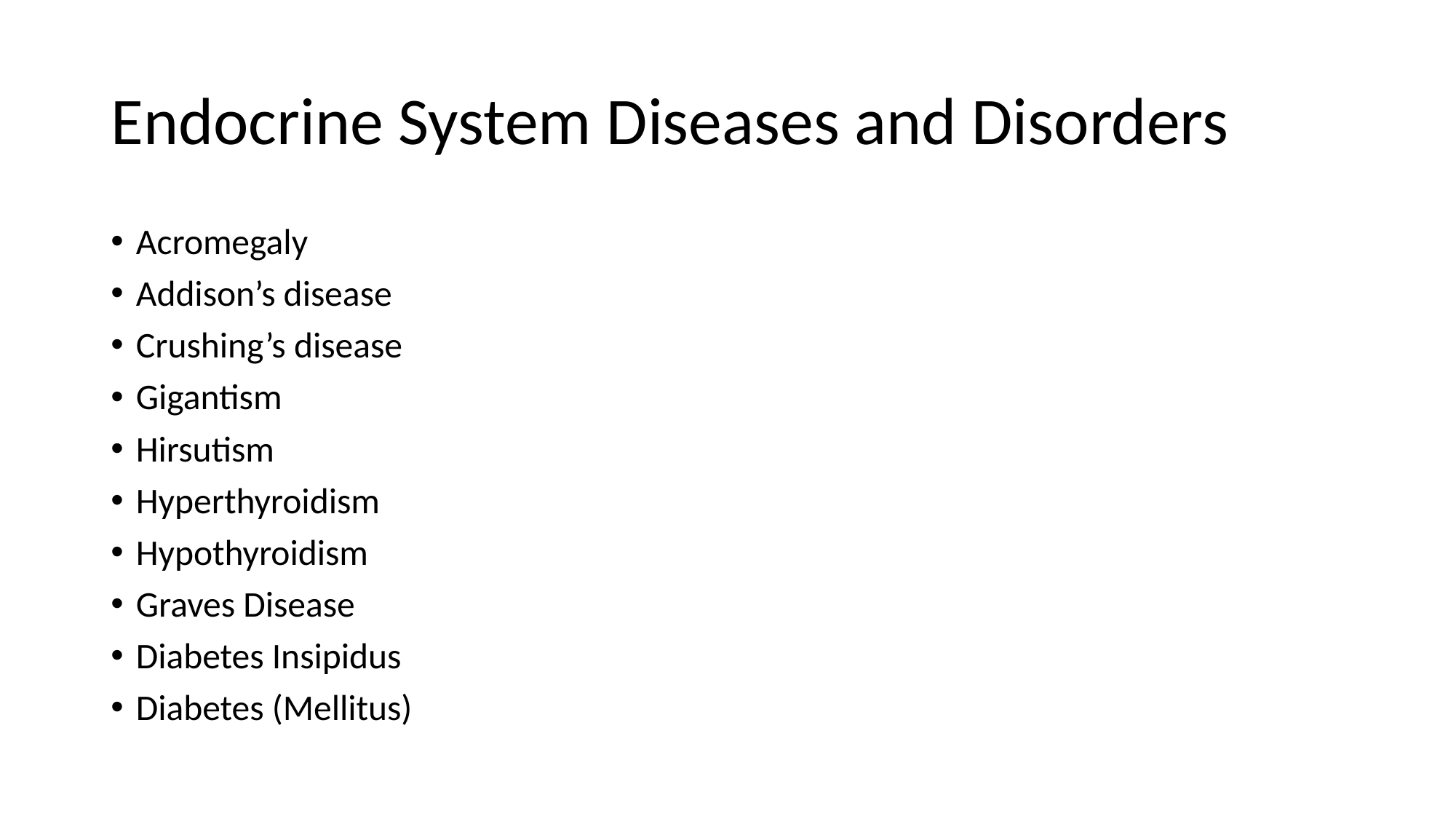

# Endocrine System Diseases and Disorders
Acromegaly
Addison’s disease
Crushing’s disease
Gigantism
Hirsutism
Hyperthyroidism
Hypothyroidism
Graves Disease
Diabetes Insipidus
Diabetes (Mellitus)